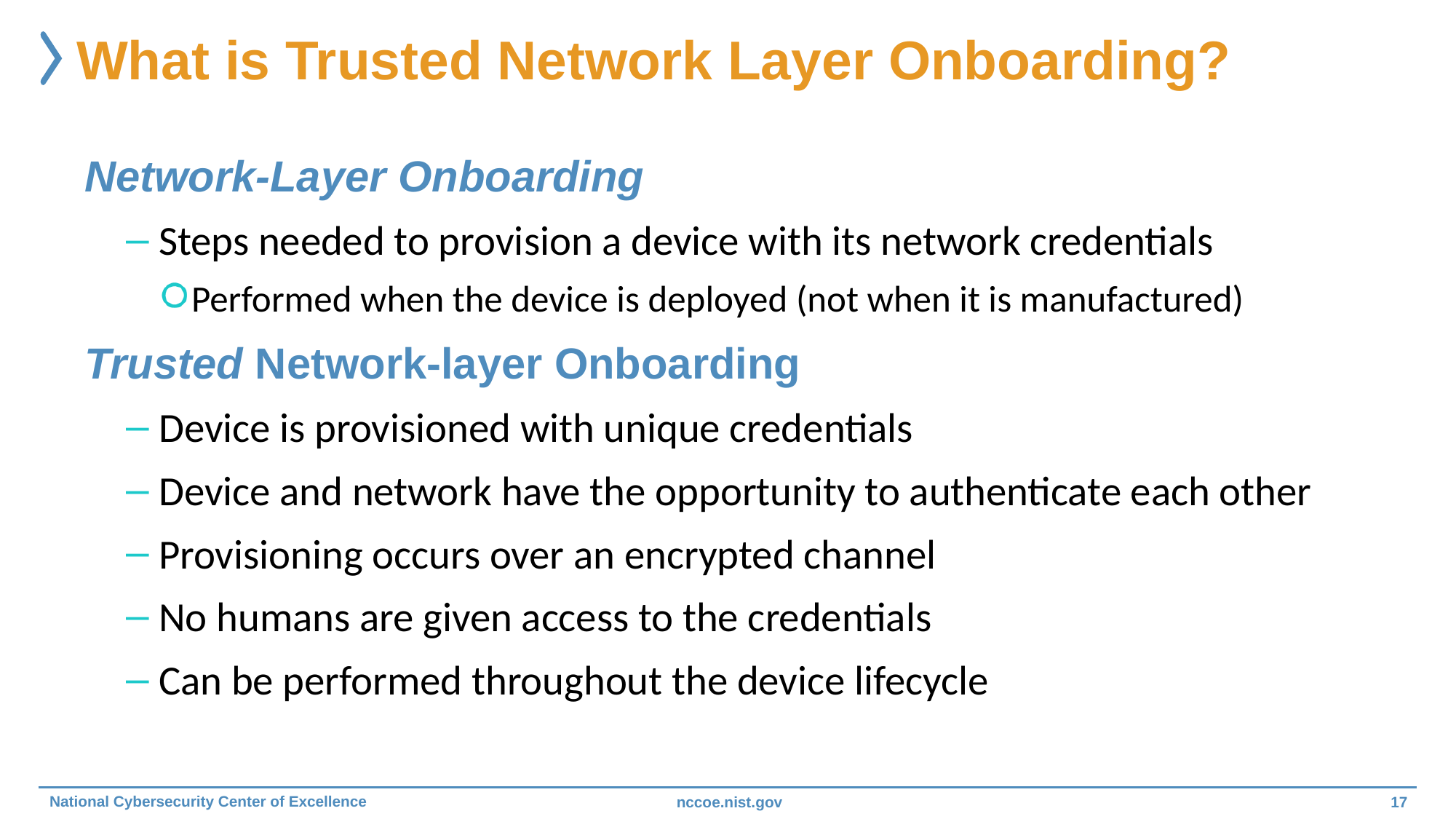

# What is Trusted Network Layer Onboarding?
Network-Layer Onboarding
Steps needed to provision a device with its network credentials
Performed when the device is deployed (not when it is manufactured)
Trusted Network-layer Onboarding
Device is provisioned with unique credentials
Device and network have the opportunity to authenticate each other
Provisioning occurs over an encrypted channel
No humans are given access to the credentials
Can be performed throughout the device lifecycle